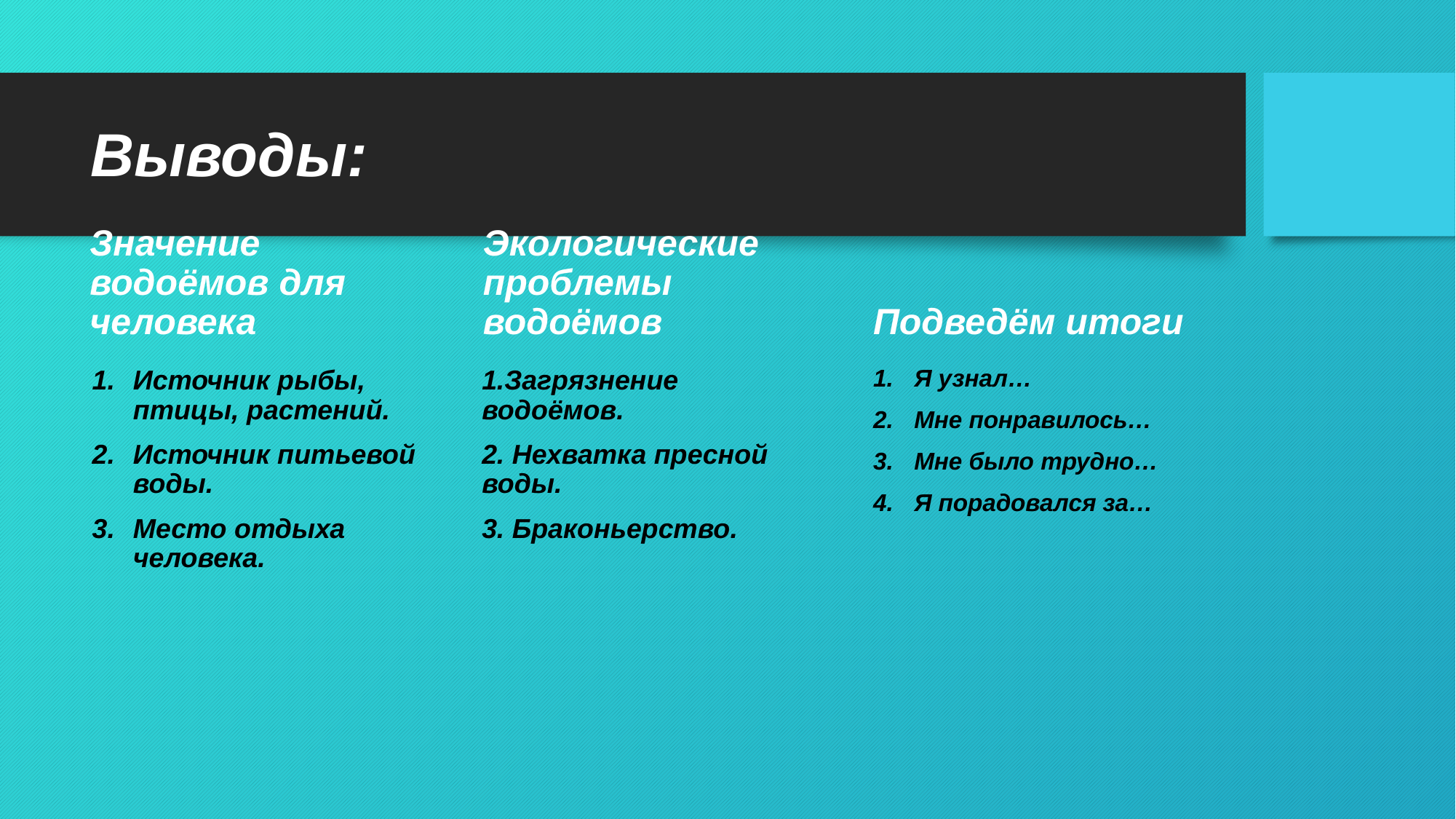

# Выводы:
Значение водоёмов для человека
Экологические проблемы водоёмов
Подведём итоги
Источник рыбы, птицы, растений.
Источник питьевой воды.
Место отдыха человека.
1.Загрязнение водоёмов.
2. Нехватка пресной воды.
3. Браконьерство.
Я узнал…
Мне понравилось…
Мне было трудно…
Я порадовался за…